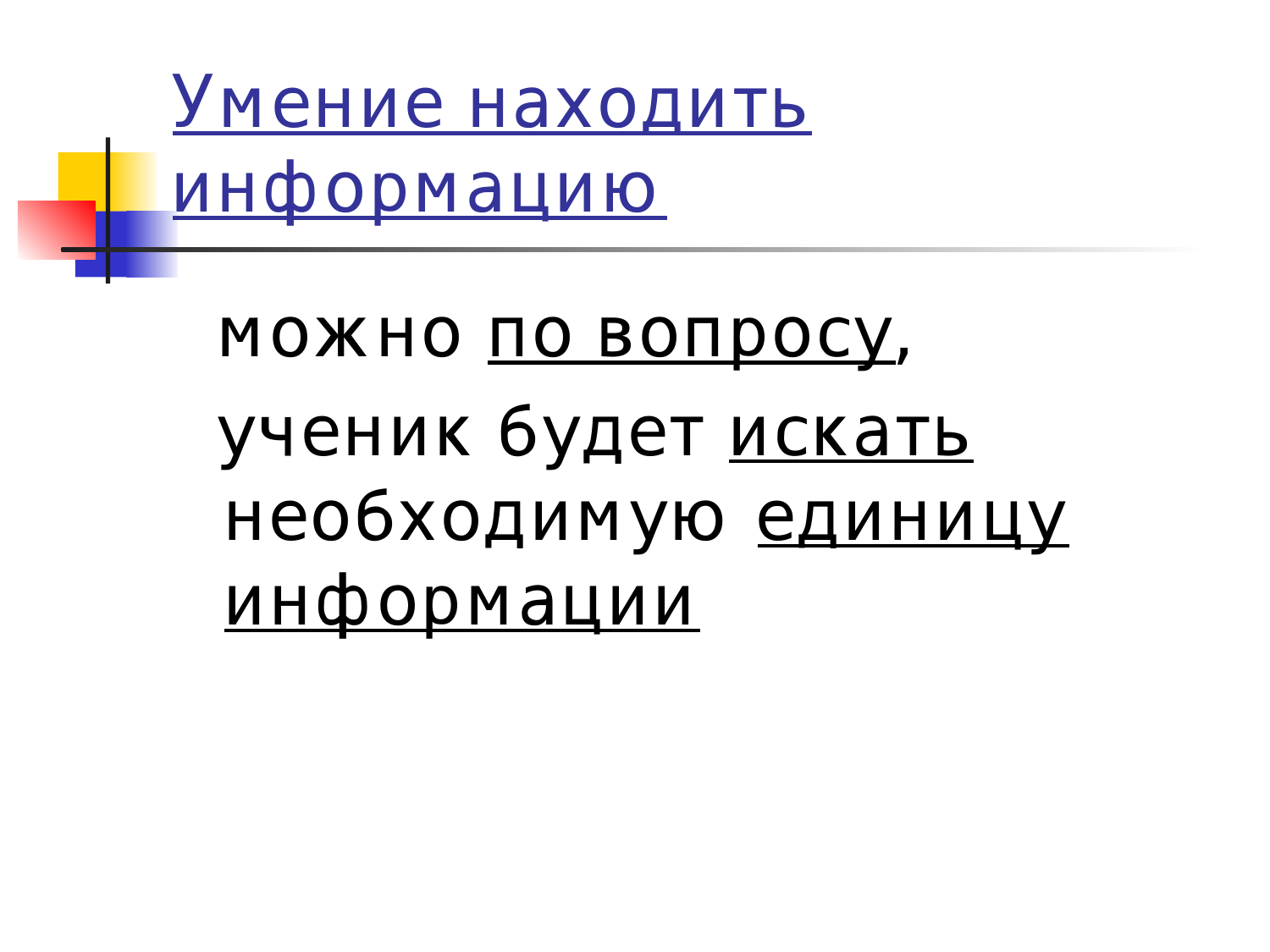

# Умение находить информацию
  можно по вопросу,
  ученик будет искать необходимую единицу информации